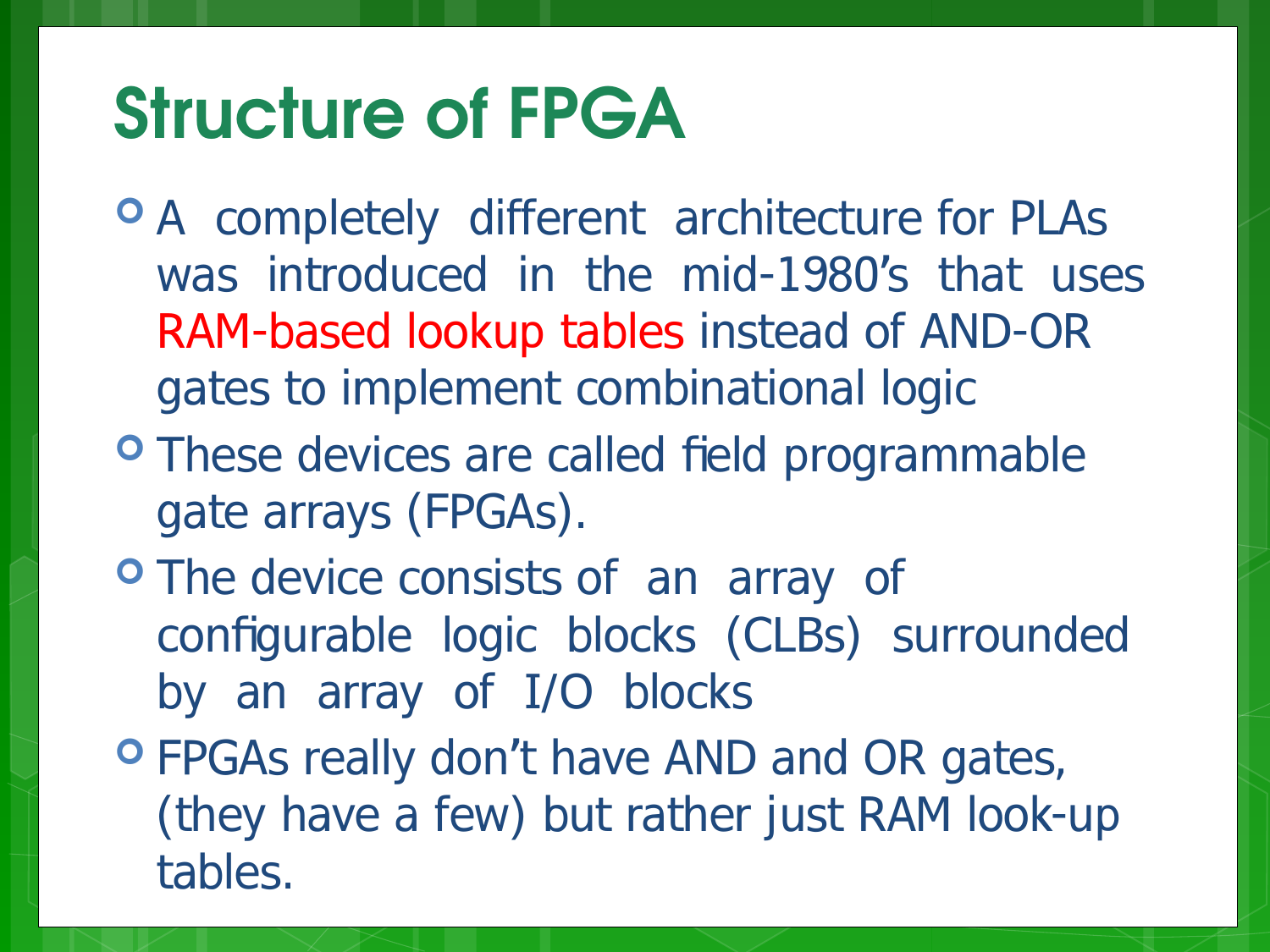

# Structure of FPGA
A  completely  different  architecture for PLAs was  introduced  in  the  mid-1980’s  that  uses RAM-based lookup tables instead of AND-OR gates to implement combinational logic
These devices are called field programmable gate arrays (FPGAs).
The device consists of  an  array  of  configurable  logic  blocks  (CLBs)  surrounded  by  an  array  of  I/O  blocks
FPGAs really don’t have AND and OR gates, (they have a few) but rather just RAM look-up tables.